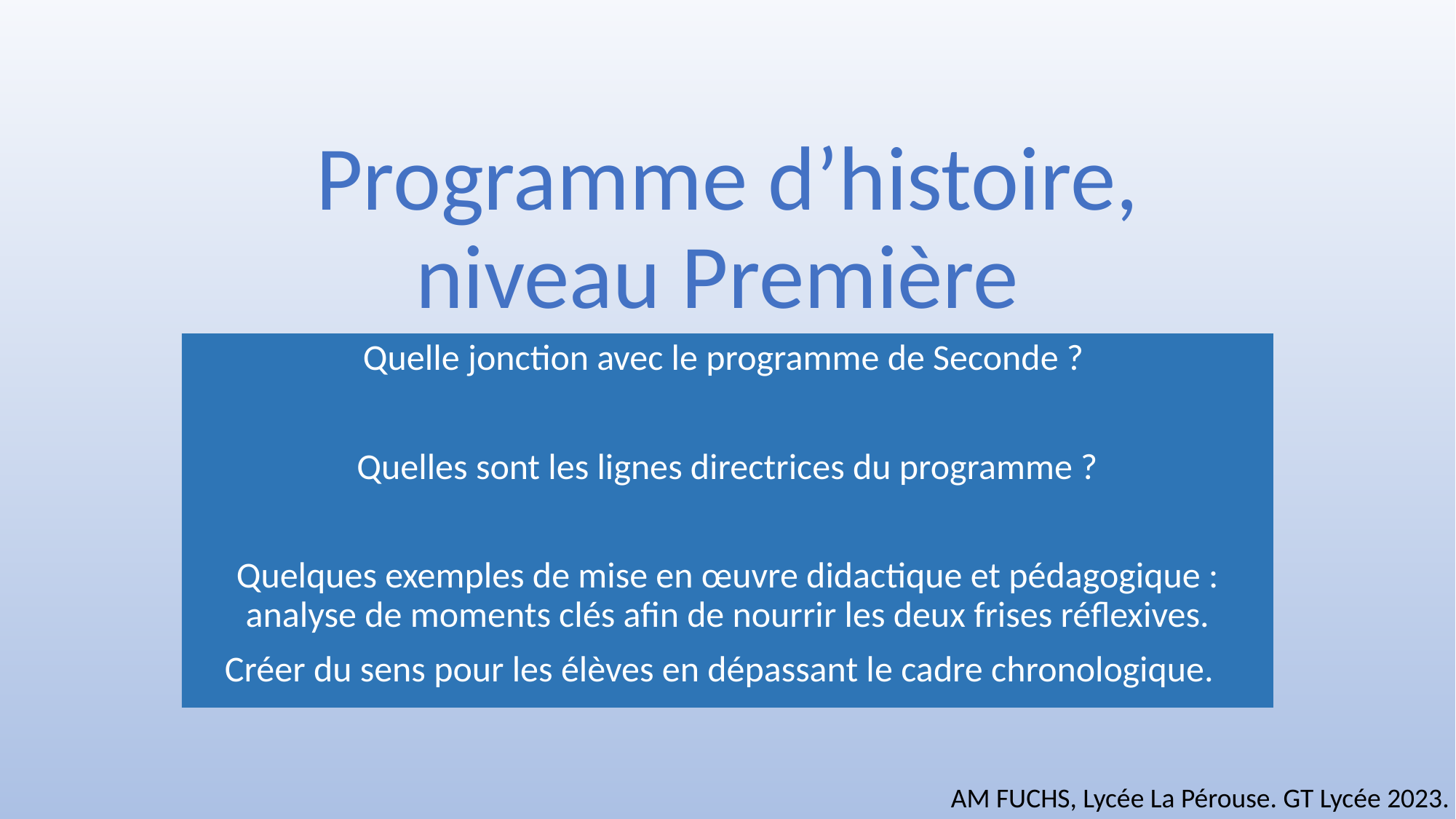

# Programme d’histoire, niveau Première
Quelle jonction avec le programme de Seconde ?

Quelles sont les lignes directrices du programme ?

Quelques exemples de mise en œuvre didactique et pédagogique : analyse de moments clés afin de nourrir les deux frises réflexives.
Créer du sens pour les élèves en dépassant le cadre chronologique.
AM FUCHS, Lycée La Pérouse. GT Lycée 2023.